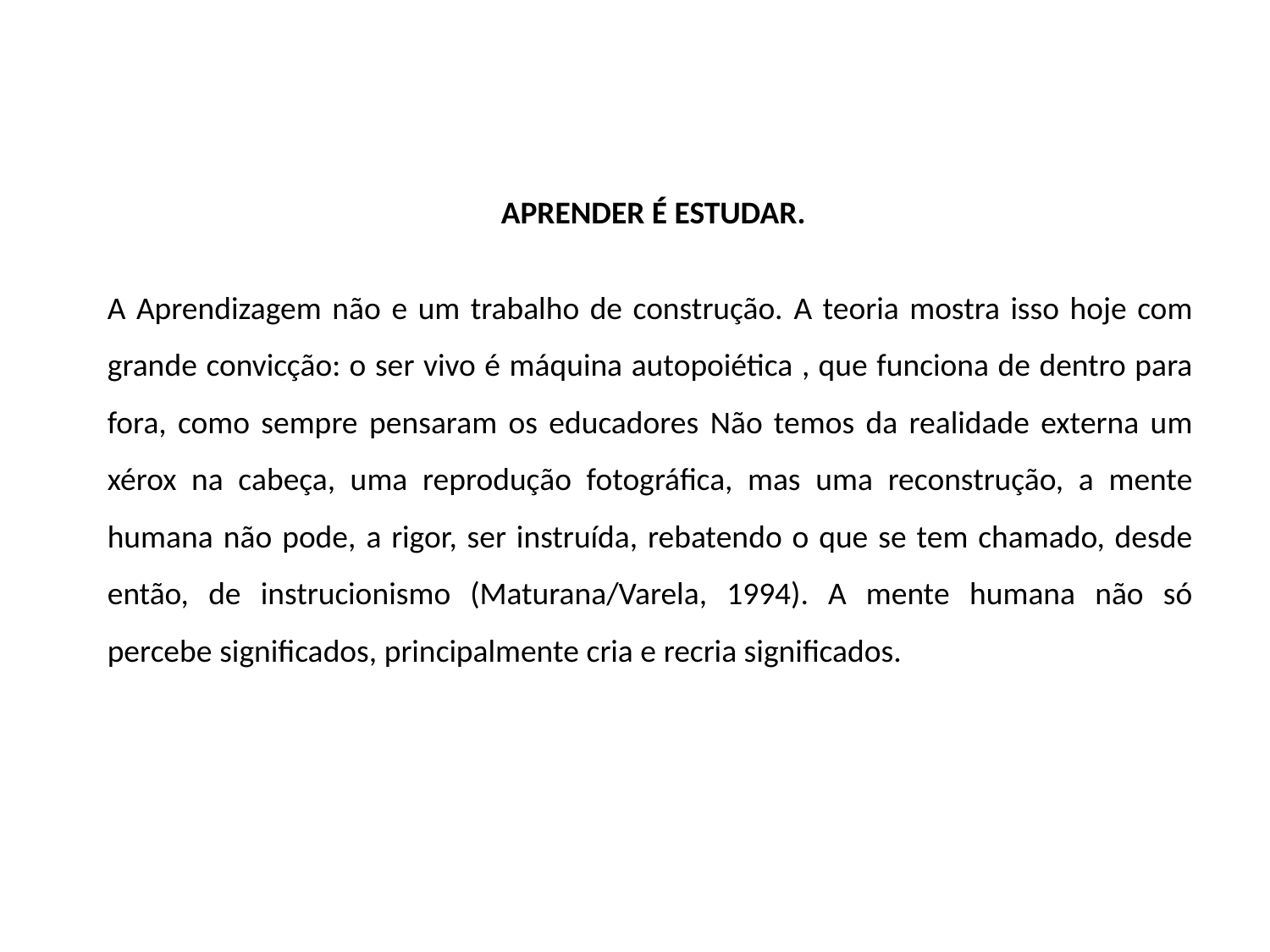

APRENDER É ESTUDAR.

A Aprendizagem não e um trabalho de construção. A teoria mostra isso hoje com grande convicção: o ser vivo é máquina autopoiética , que funciona de dentro para fora, como sempre pensaram os educadores Não temos da realidade externa um xérox na cabeça, uma reprodução fotográfica, mas uma reconstrução, a mente humana não pode, a rigor, ser instruída, rebatendo o que se tem chamado, desde então, de instrucionismo (Maturana/Varela, 1994). A mente humana não só percebe significados, principalmente cria e recria significados.